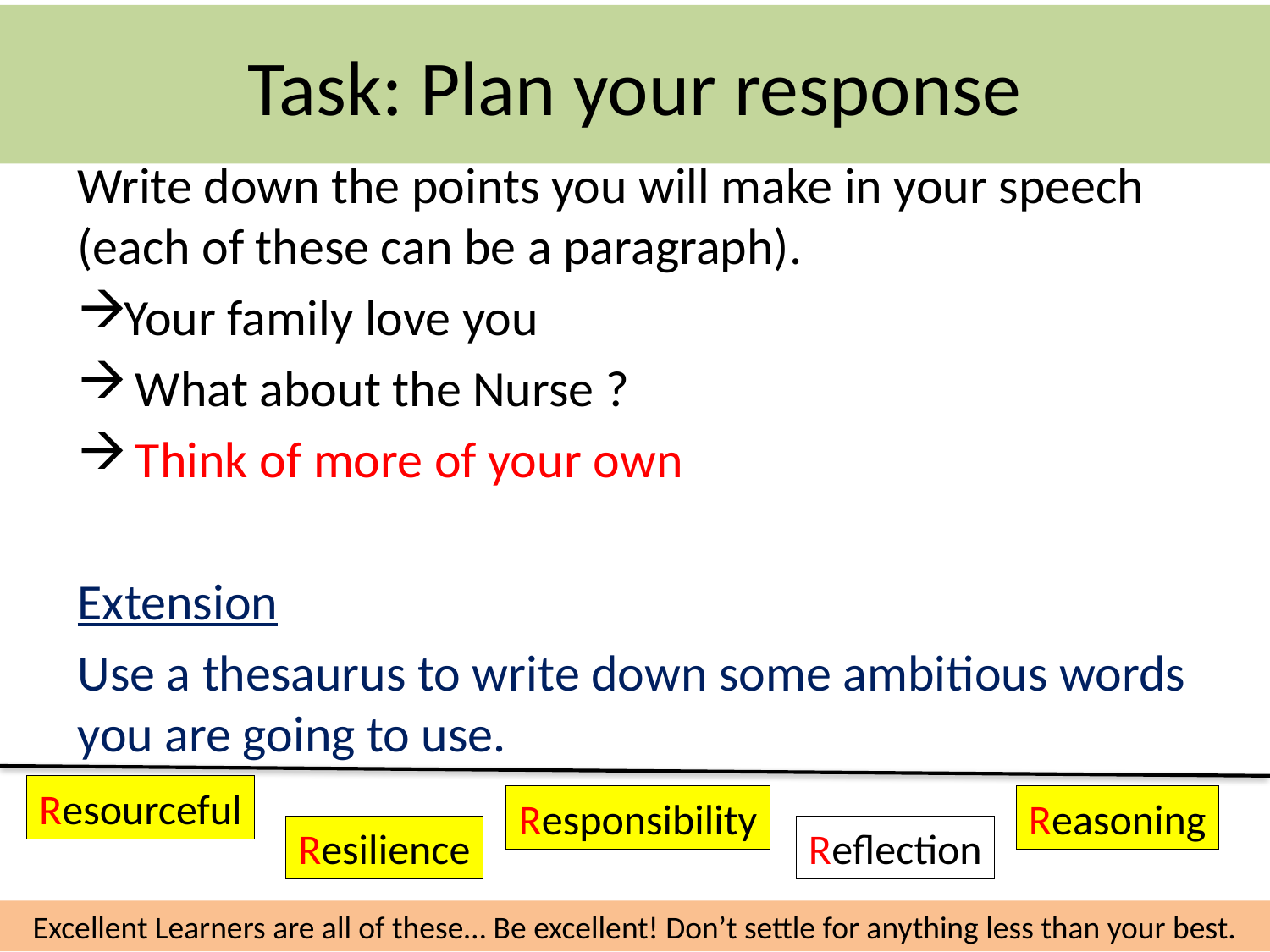

# Task: Plan your response
Write down the points you will make in your speech (each of these can be a paragraph).
Your family love you
 What about the Nurse ?
 Think of more of your own

Extension
Use a thesaurus to write down some ambitious words you are going to use.
Resourceful
Responsibility
Reasoning
Resilience
Reflection
Excellent Learners are all of these… Be excellent! Don’t settle for anything less than your best.